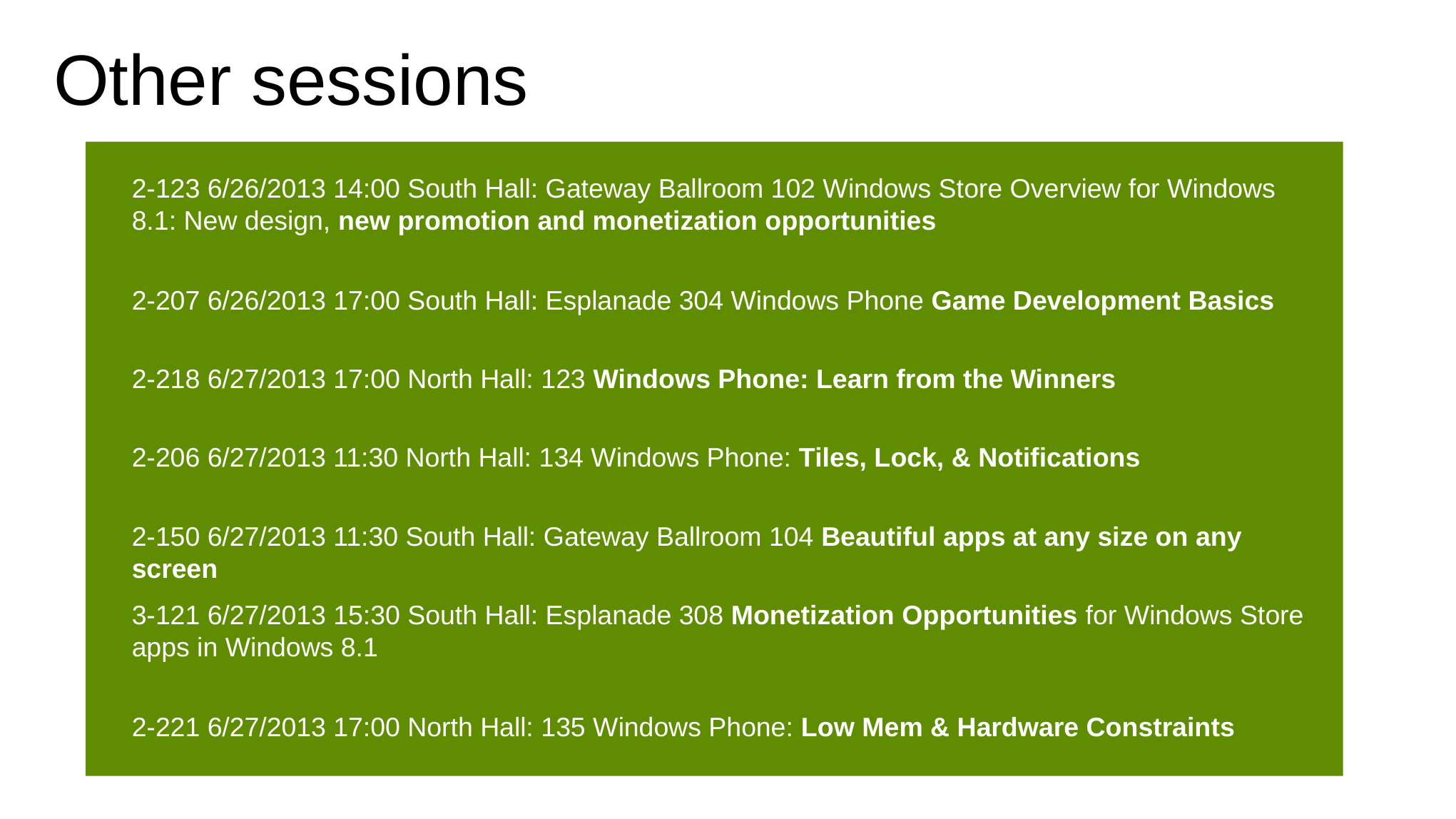

# Other sessions

2-123 6/26/2013 14:00 South Hall: Gateway Ballroom 102 Windows Store Overview for Windows 8.1: New design, new promotion and monetization opportunities
2-207 6/26/2013 17:00 South Hall: Esplanade 304 Windows Phone Game Development Basics
2-218 6/27/2013 17:00 North Hall: 123 Windows Phone: Learn from the Winners
2-206 6/27/2013 11:30 North Hall: 134 Windows Phone: Tiles, Lock, & Notifications
2-150 6/27/2013 11:30 South Hall: Gateway Ballroom 104 Beautiful apps at any size on any screen
3-121 6/27/2013 15:30 South Hall: Esplanade 308 Monetization Opportunities for Windows Store apps in Windows 8.1
2-221 6/27/2013 17:00 North Hall: 135 Windows Phone: Low Mem & Hardware Constraints